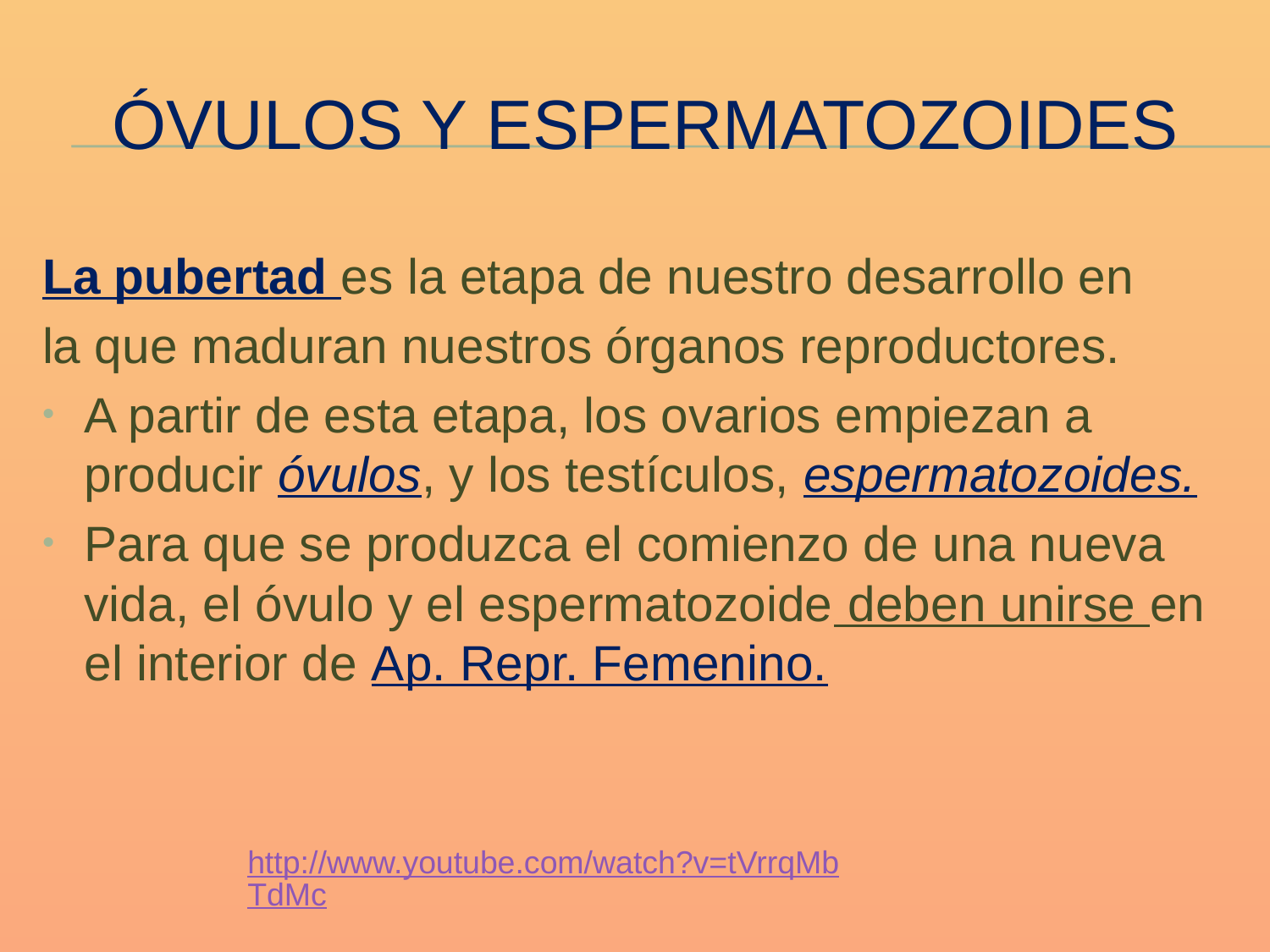

# ÓVULOS Y ESPERMATOZOIDES
La pubertad es la etapa de nuestro desarrollo en
la que maduran nuestros órganos reproductores.
A partir de esta etapa, los ovarios empiezan a producir óvulos, y los testículos, espermatozoides.
Para que se produzca el comienzo de una nueva vida, el óvulo y el espermatozoide deben unirse en el interior de Ap. Repr. Femenino.
http://www.youtube.com/watch?v=tVrrqMbTdMc